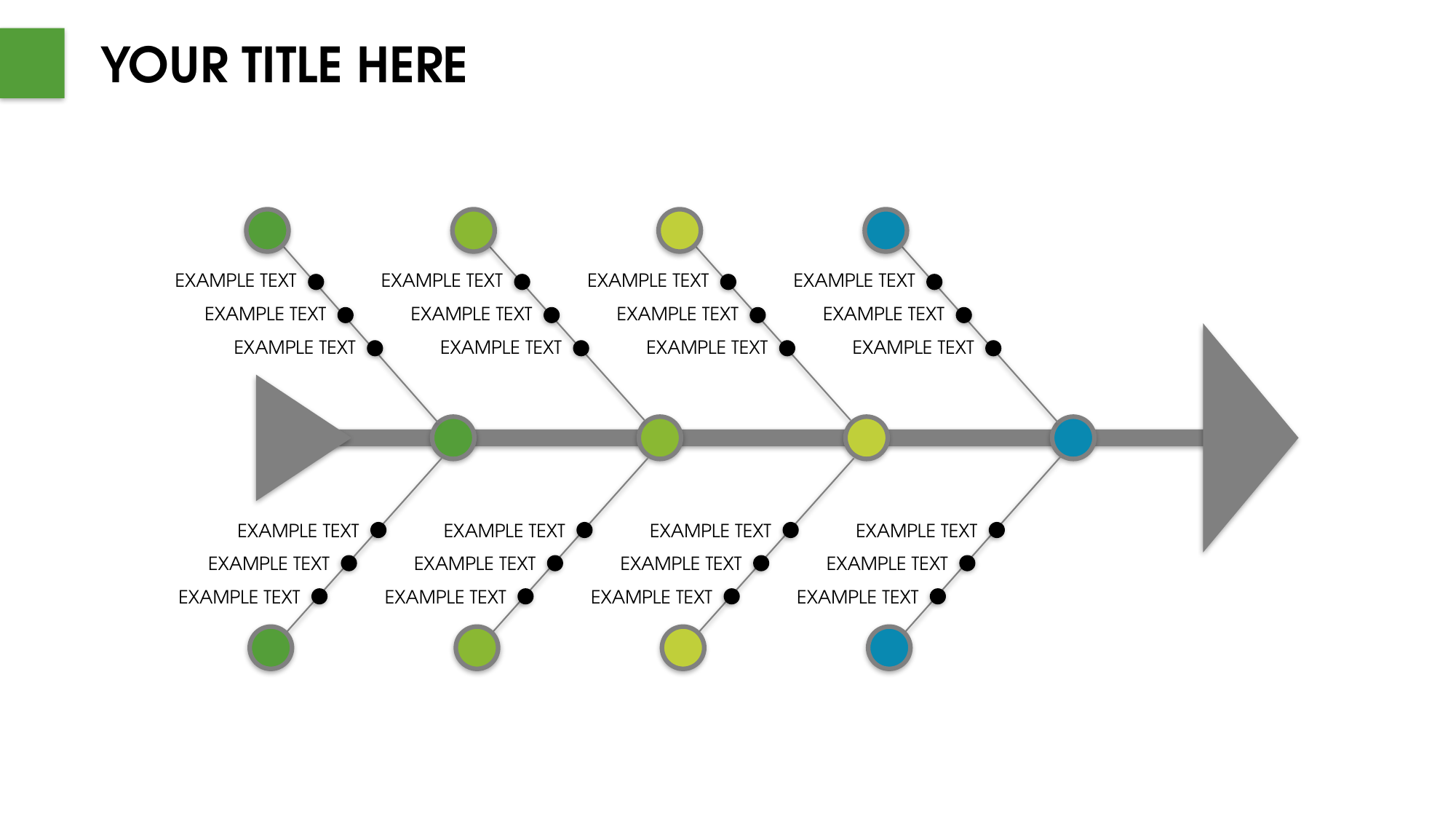

YOUR TITLE HERE

EXAMPLE TEXT

EXAMPLE TEXT

EXAMPLE TEXT

EXAMPLE TEXT

EXAMPLE TEXT

EXAMPLE TEXT

EXAMPLE TEXT

EXAMPLE TEXT

EXAMPLE TEXT

EXAMPLE TEXT

EXAMPLE TEXT

EXAMPLE TEXT

EXAMPLE TEXT

EXAMPLE TEXT

EXAMPLE TEXT

EXAMPLE TEXT

EXAMPLE TEXT

EXAMPLE TEXT

EXAMPLE TEXT

EXAMPLE TEXT

EXAMPLE TEXT

EXAMPLE TEXT

EXAMPLE TEXT

EXAMPLE TEXT